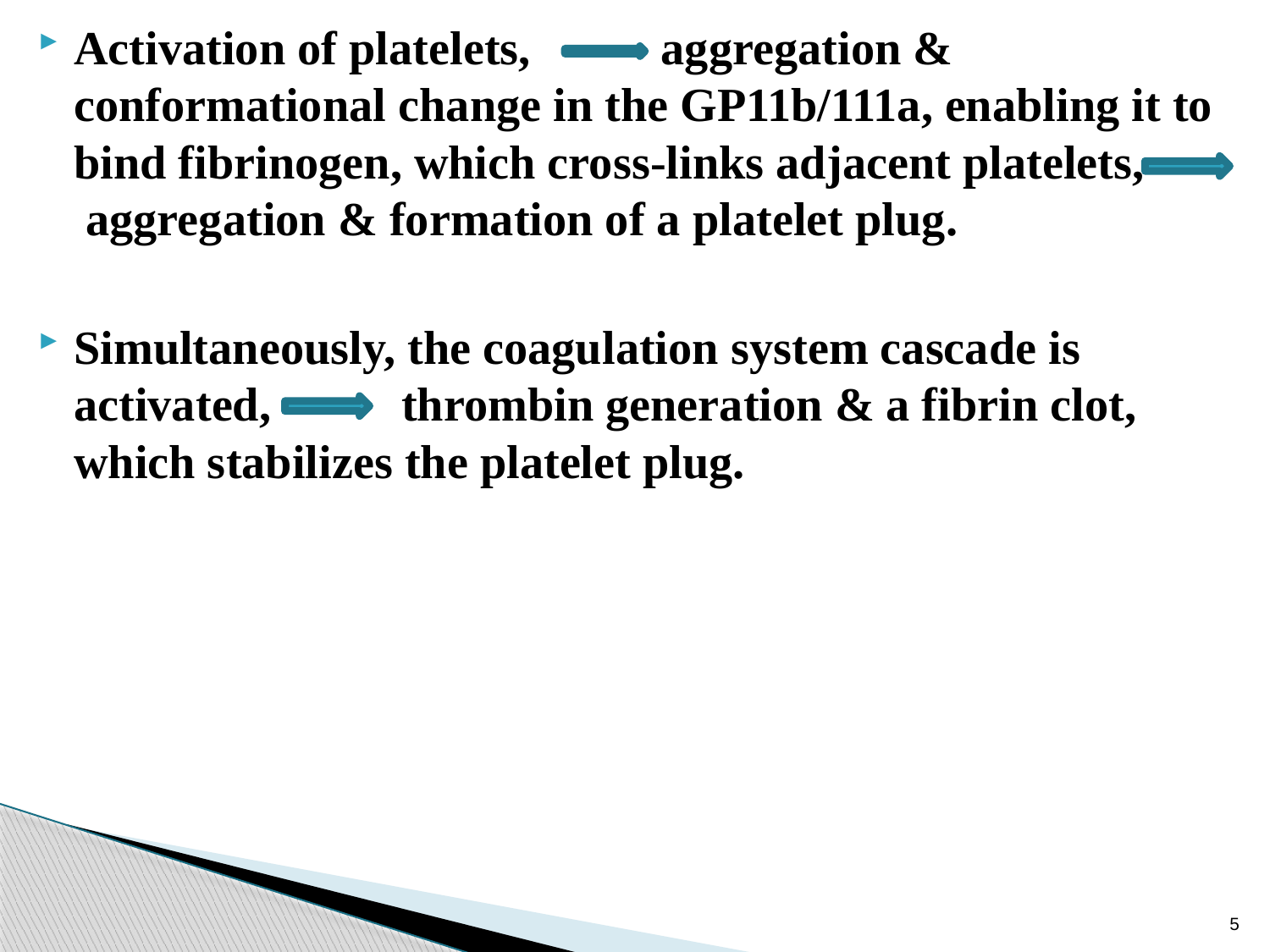

Activation of platelets,           aggregation & conformational change in the GP11b/111a, enabling it to bind fibrinogen, which cross-links adjacent platelets,          aggregation & formation of a platelet plug.

Simultaneously, the coagulation system cascade is activated,           thrombin generation & a fibrin clot, which stabilizes the platelet plug.

5